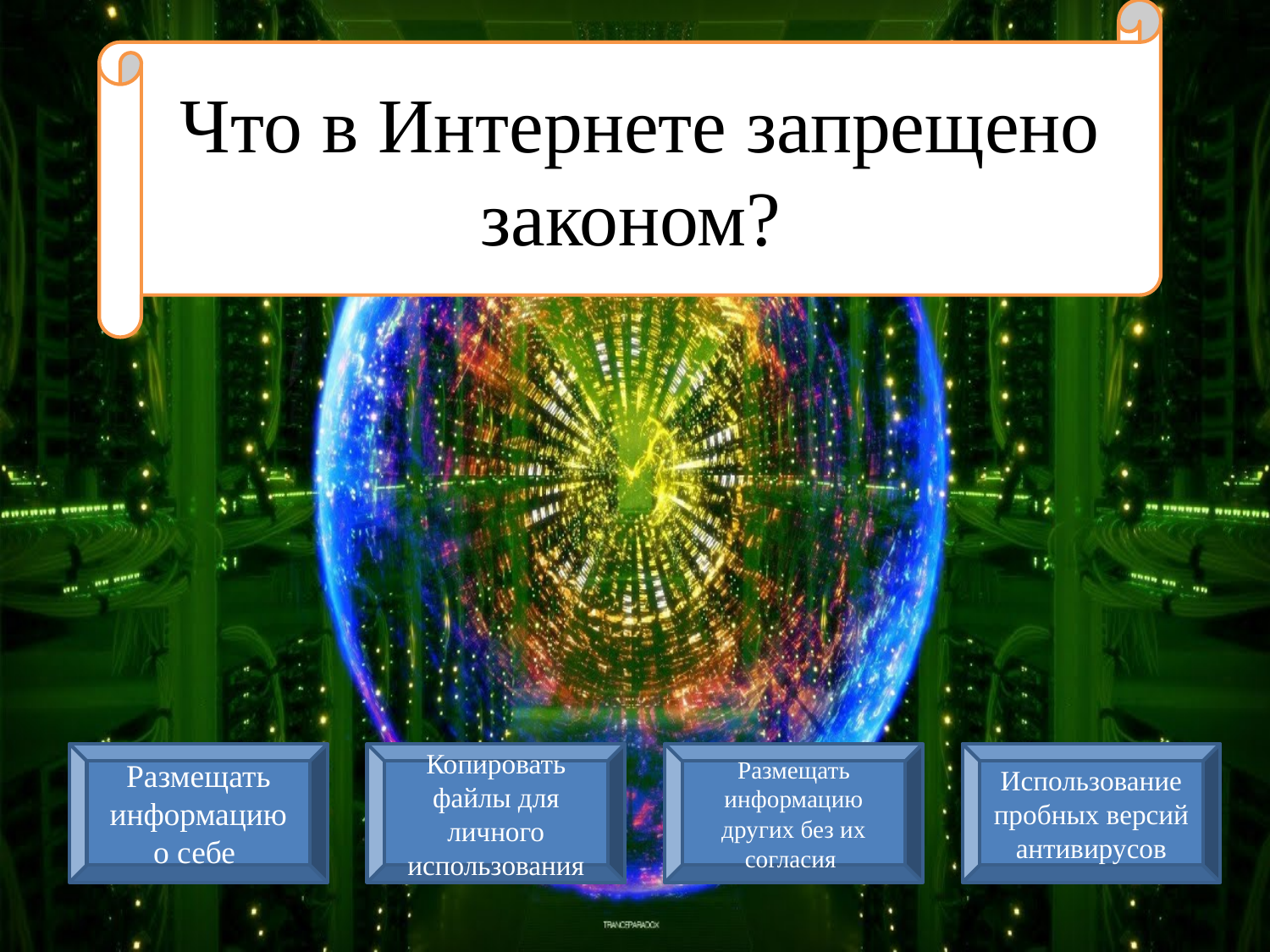

Что в Интернете запрещено законом?
Размещать информацию о себе
Копировать файлы для личного использования
Размещать информацию других без их согласия
Использование пробных версий антивирусов